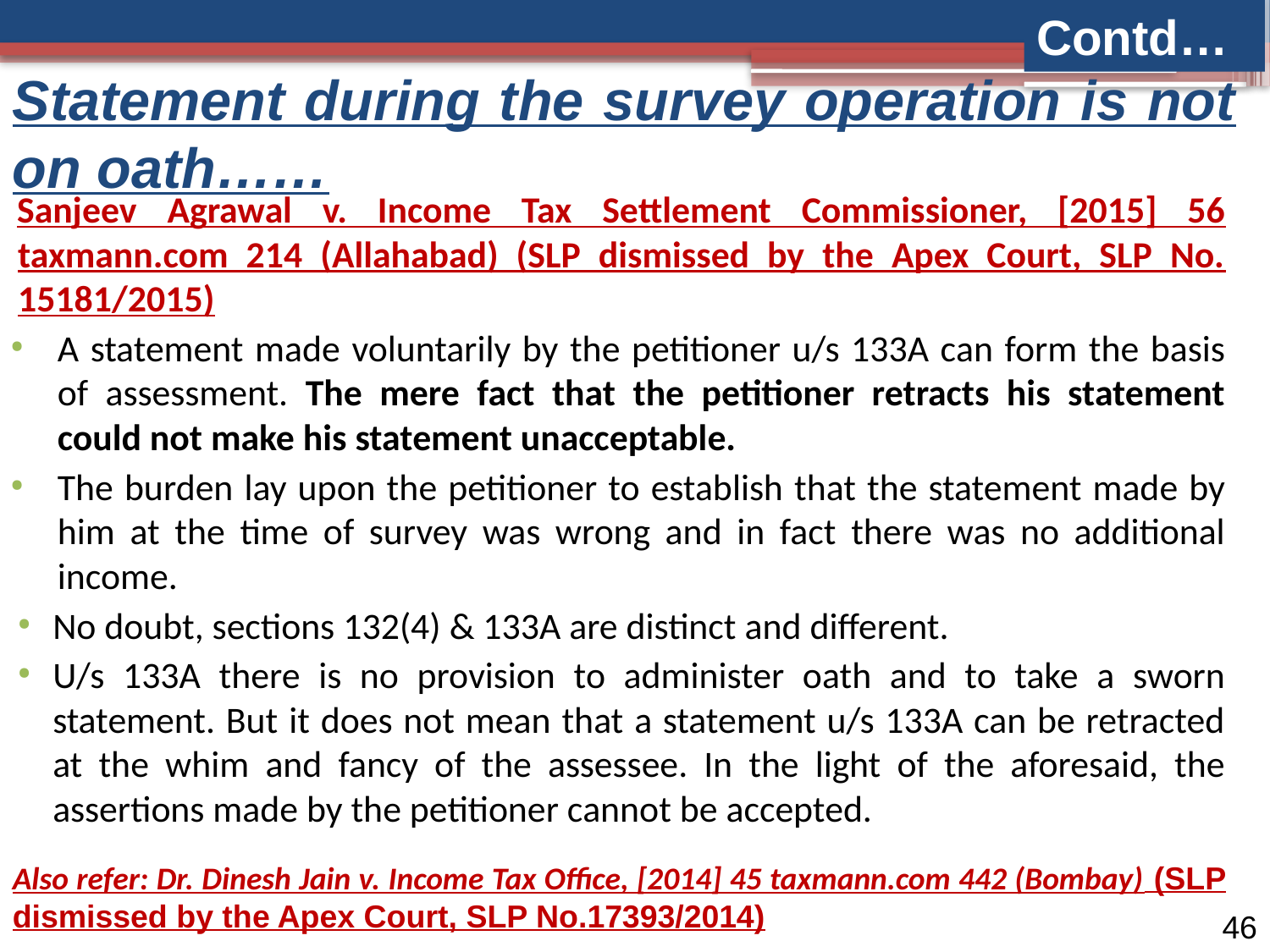

# Statement during the survey operation is not on oath……
Contd…
Sanjeev Agrawal v. Income Tax Settlement Commissioner, [2015] 56 taxmann.com 214 (Allahabad) (SLP dismissed by the Apex Court, SLP No. 15181/2015)
A statement made voluntarily by the petitioner u/s 133A can form the basis of assessment. The mere fact that the petitioner retracts his statement could not make his statement unacceptable.
The burden lay upon the petitioner to establish that the statement made by him at the time of survey was wrong and in fact there was no additional income.
No doubt, sections 132(4) & 133A are distinct and different.
U/s 133A there is no provision to administer oath and to take a sworn statement. But it does not mean that a statement u/s 133A can be retracted at the whim and fancy of the assessee. In the light of the aforesaid, the assertions made by the petitioner cannot be accepted.
Also refer: Dr. Dinesh Jain v. Income Tax Office, [2014] 45 taxmann.com 442 (Bombay) (SLP dismissed by the Apex Court, SLP No.17393/2014)
46